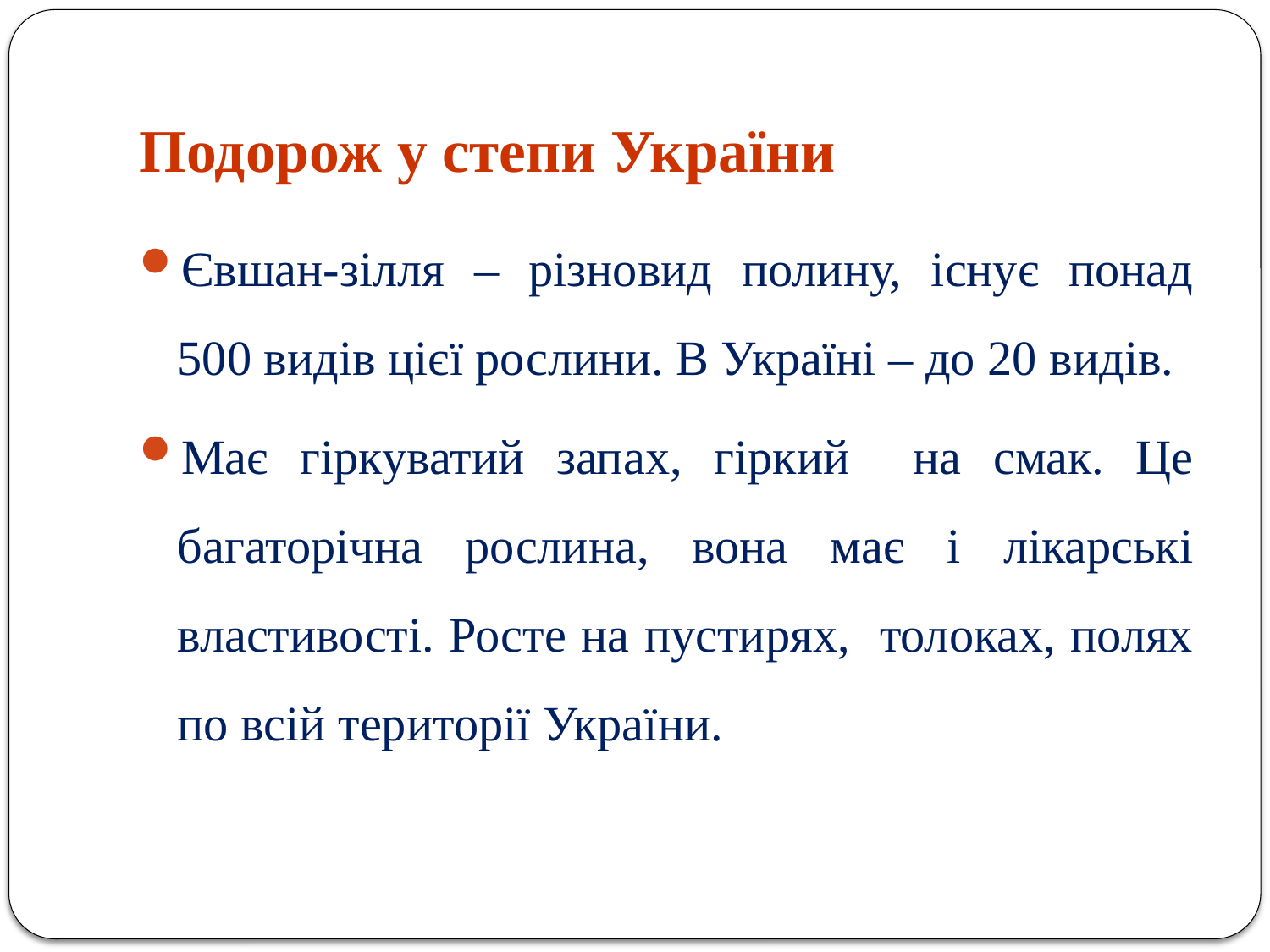

# Подорож у степи України
Євшан-зілля – різновид полину, існує понад 500 видів цієї рослини. В Україні – до 20 видів.
Має гіркуватий запах, гіркий  на смак. Це багаторічна рослина, вона має і лікарські властивості. Росте на пустирях,  толоках, полях по всій території України.